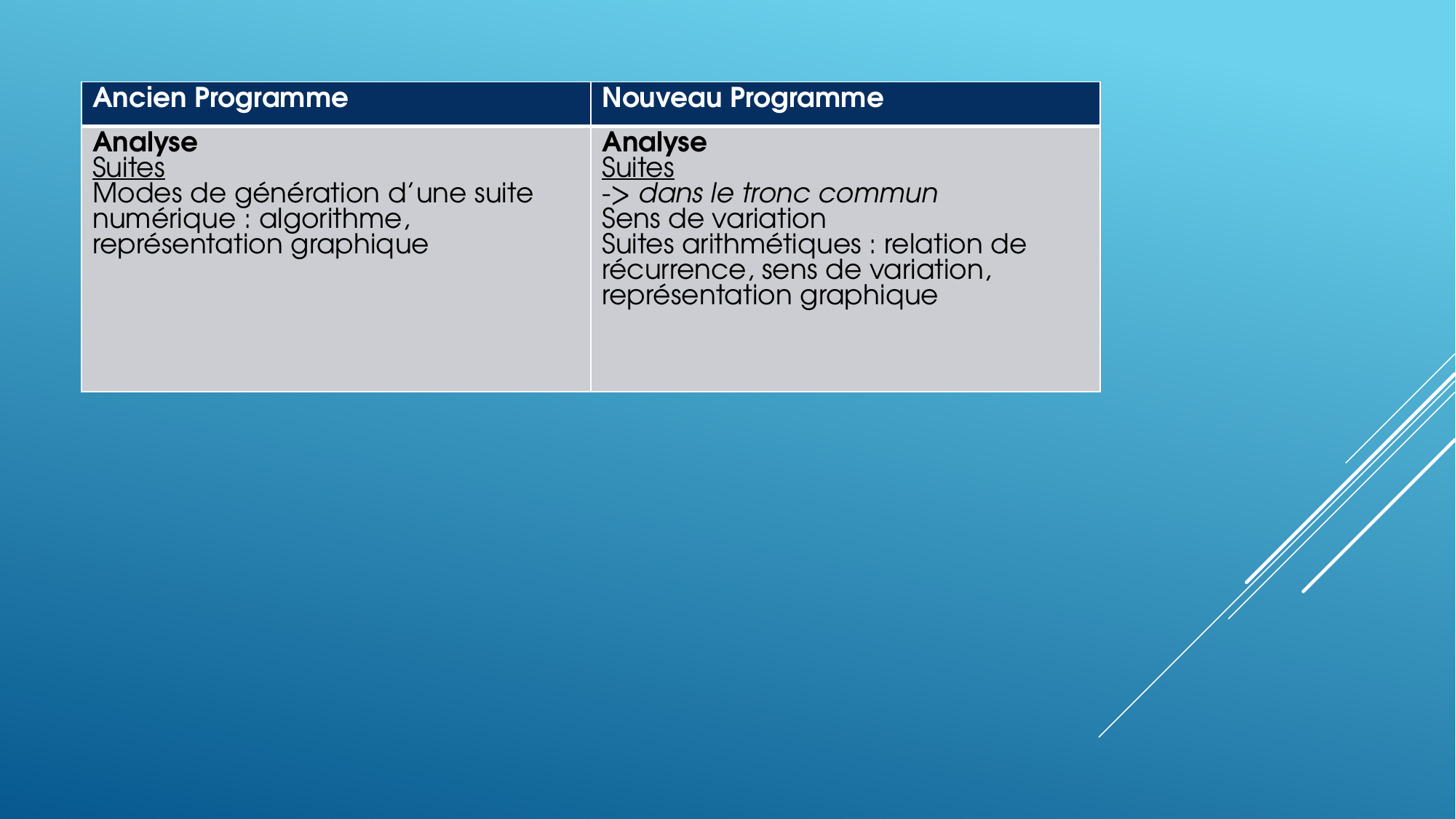

| Ancien Programme | Nouveau Programme |
| --- | --- |
| Analyse Suites Modes de génération d’une suite numérique : algorithme, représentation graphique | Analyse Suites -> dans le tronc commun Sens de variation Suites arithmétiques : relation de récurrence, sens de variation, représentation graphique |